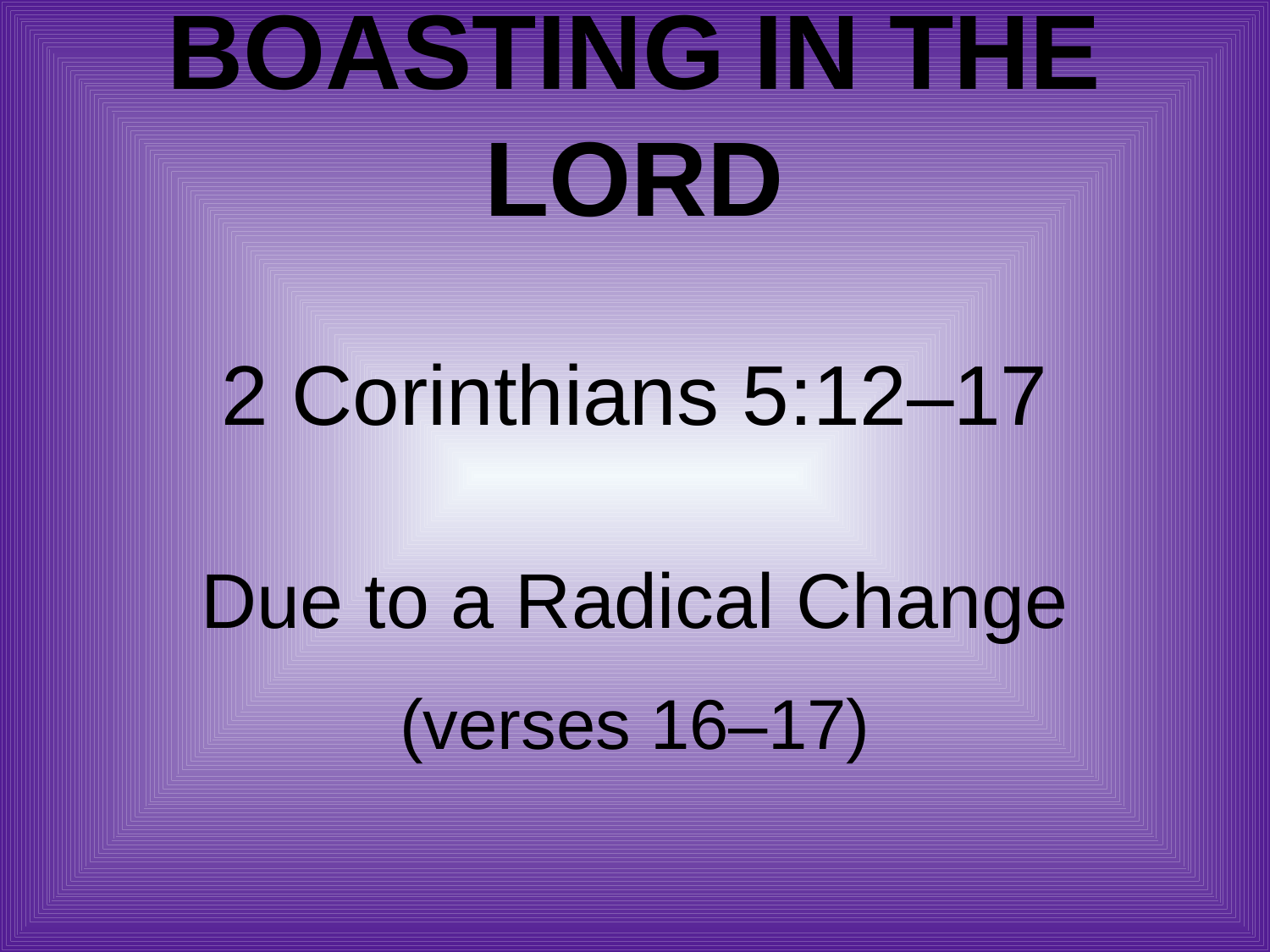

# Boasting in the Lord
2 Corinthians 5:12–17

Due to a Radical Change
(verses 16–17)